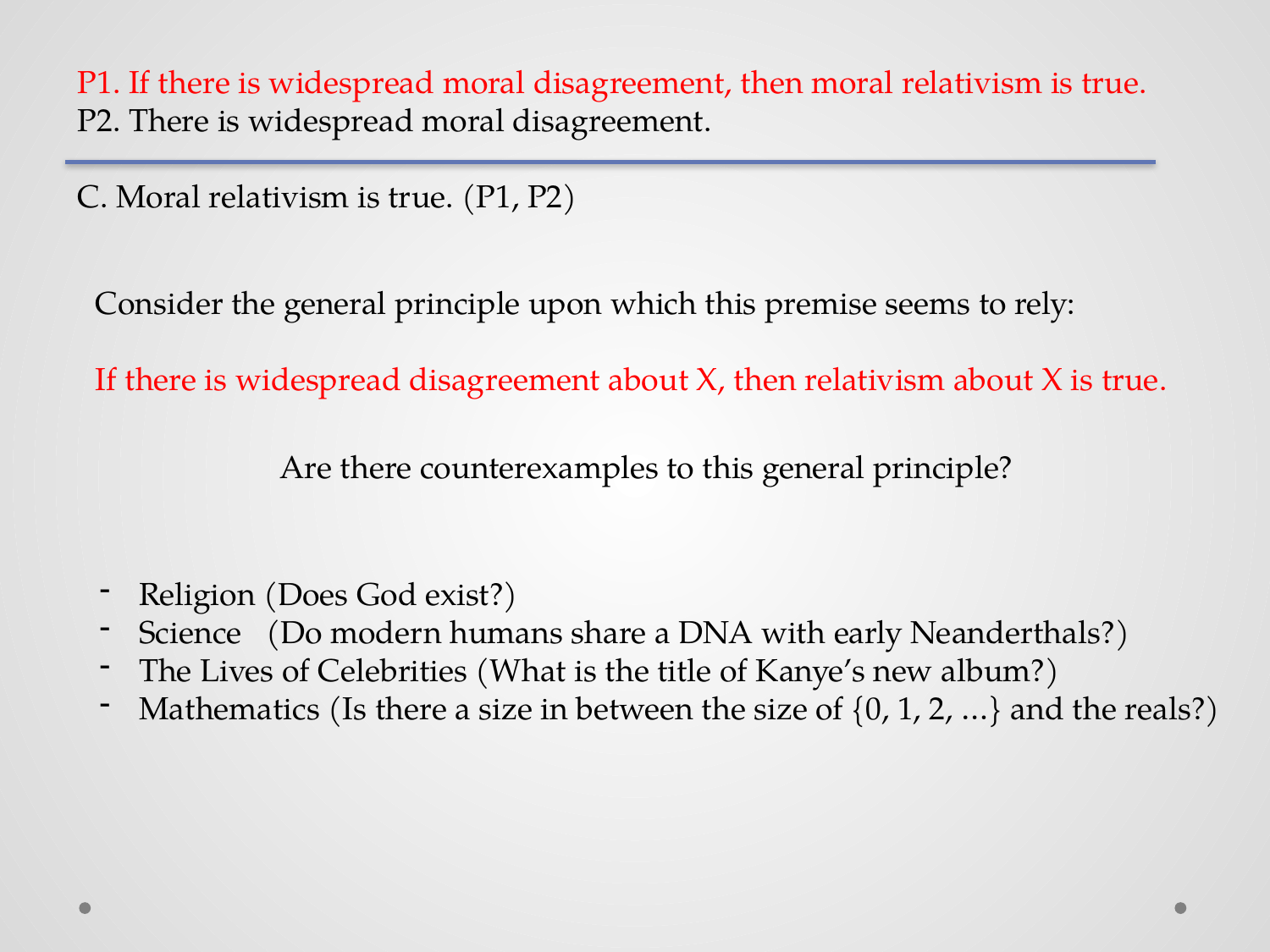

P1. If there is widespread moral disagreement, then moral relativism is true.
P2. There is widespread moral disagreement.

C. Moral relativism is true. (P1, P2)
Consider the general principle upon which this premise seems to rely:

If there is widespread disagreement about X, then relativism about X is true.
Are there counterexamples to this general principle?
Religion (Does God exist?)
Science   (Do modern humans share a DNA with early Neanderthals?)
The Lives of Celebrities (What is the title of Kanye’s new album?)
Mathematics (Is there a size in between the size of {0, 1, 2, …} and the reals?)